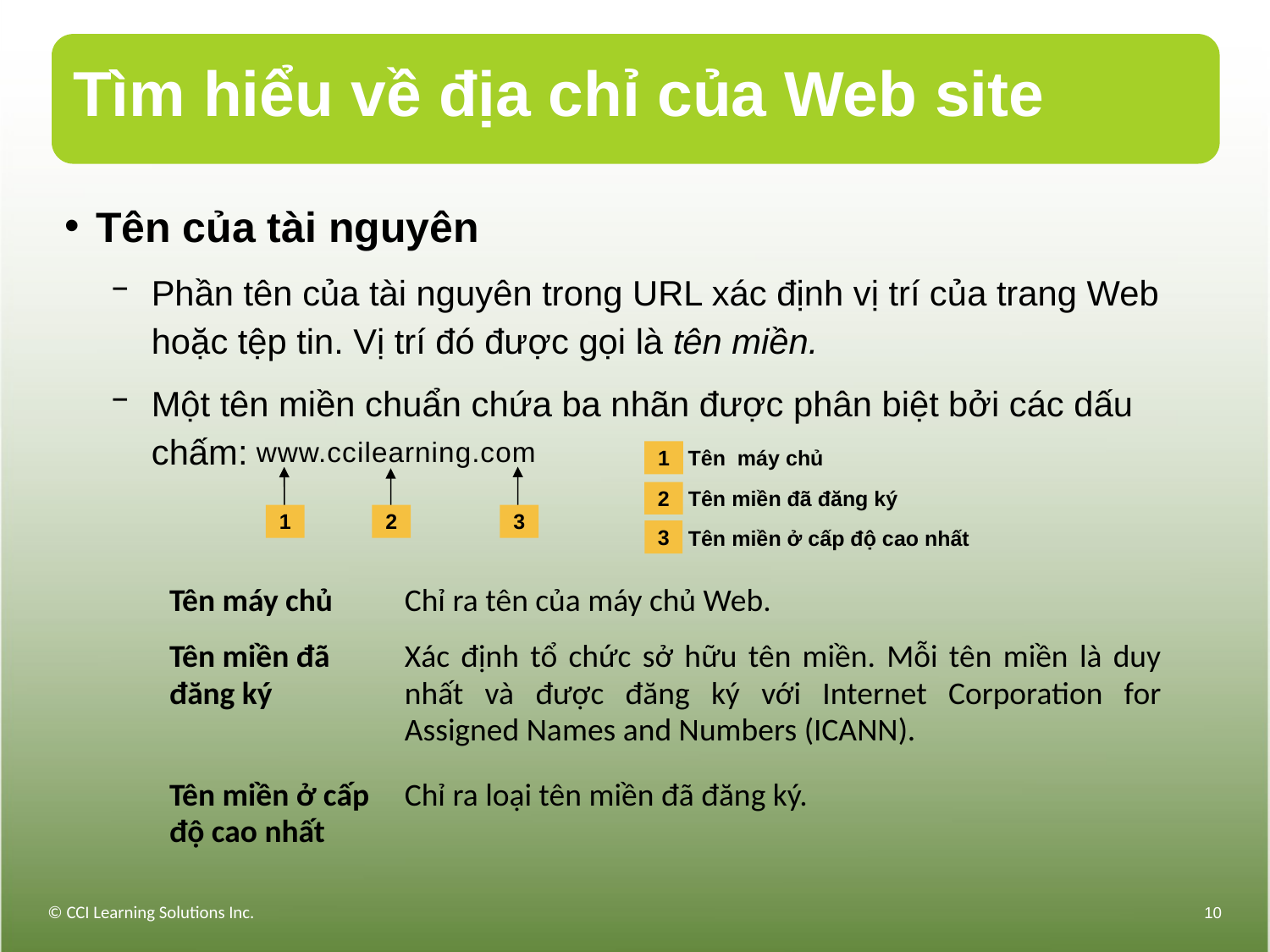

# Tìm hiểu về địa chỉ của Web site
Tên của tài nguyên
Phần tên của tài nguyên trong URL xác định vị trí của trang Web hoặc tệp tin. Vị trí đó được gọi là tên miền.
Một tên miền chuẩn chứa ba nhãn được phân biệt bởi các dấu chấm:

www.ccilearning.com
1
2
3
1
Tên  máy chủ
Tên miền đã đăng ký
2
3
Tên miền ở cấp độ cao nhất

| Tên máy chủ | Chỉ ra tên của máy chủ Web. |
| --- | --- |
| Tên miền đã đăng ký | Xác định tổ chức sở hữu tên miền. Mỗi tên miền là duy nhất và được đăng ký với Internet Corporation for Assigned Names and Numbers (ICANN). |
| Tên miền ở cấp độ cao nhất | Chỉ ra loại tên miền đã đăng ký. |
© CCI Learning Solutions Inc.
10